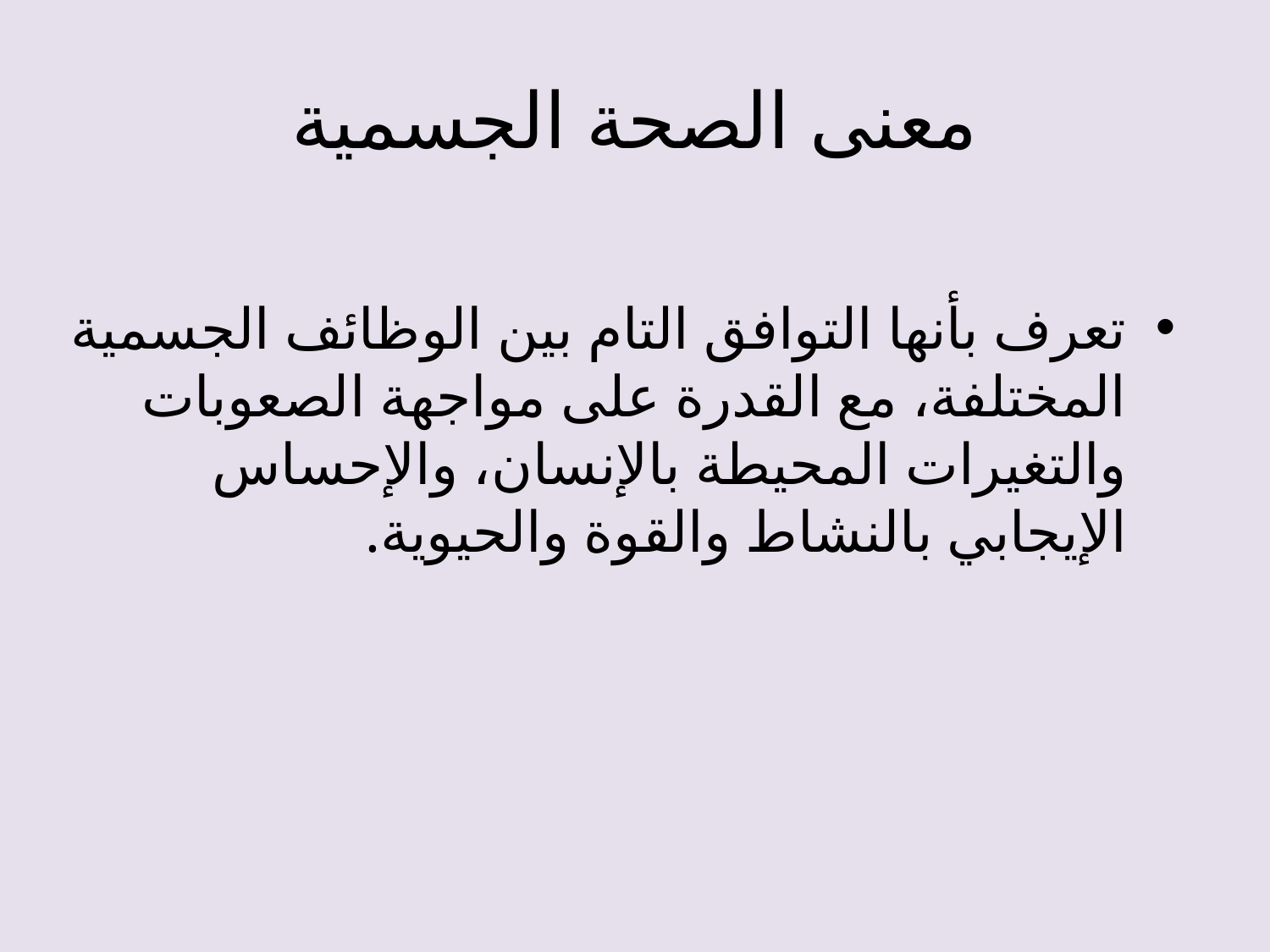

# معنى الصحة الجسمية
تعرف بأنها التوافق التام بين الوظائف الجسمية المختلفة، مع القدرة على مواجهة الصعوبات والتغيرات المحيطة بالإنسان، والإحساس الإيجابي بالنشاط والقوة والحيوية.